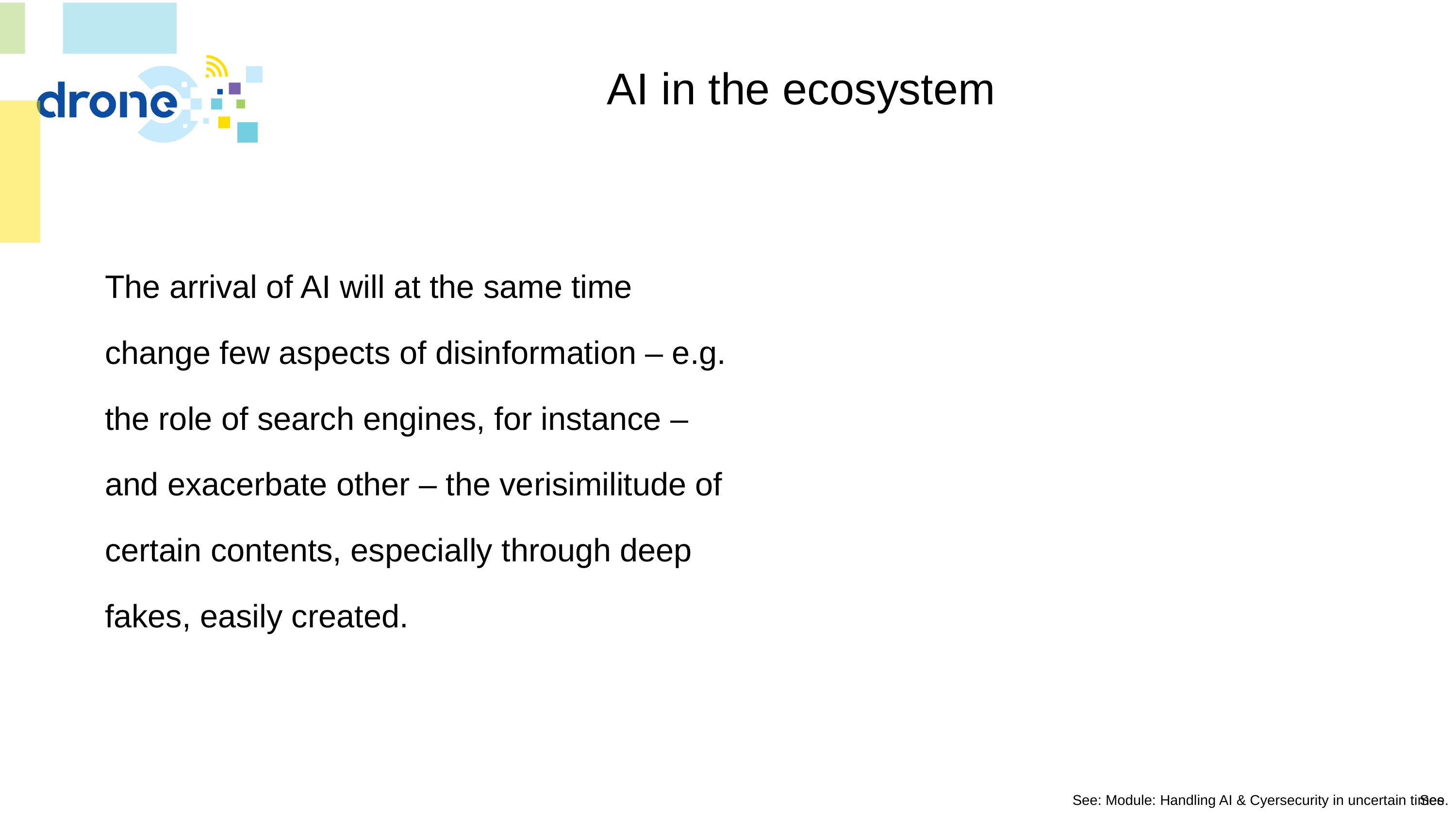

# AI in the ecosystem

The arrival of AI will at the same time change few aspects of disinformation – e.g. the role of search engines, for instance – and exacerbate other – the verisimilitude of certain contents, especially through deep fakes, easily created.
See.
See: Module: Handling AI & Cyersecurity in uncertain times